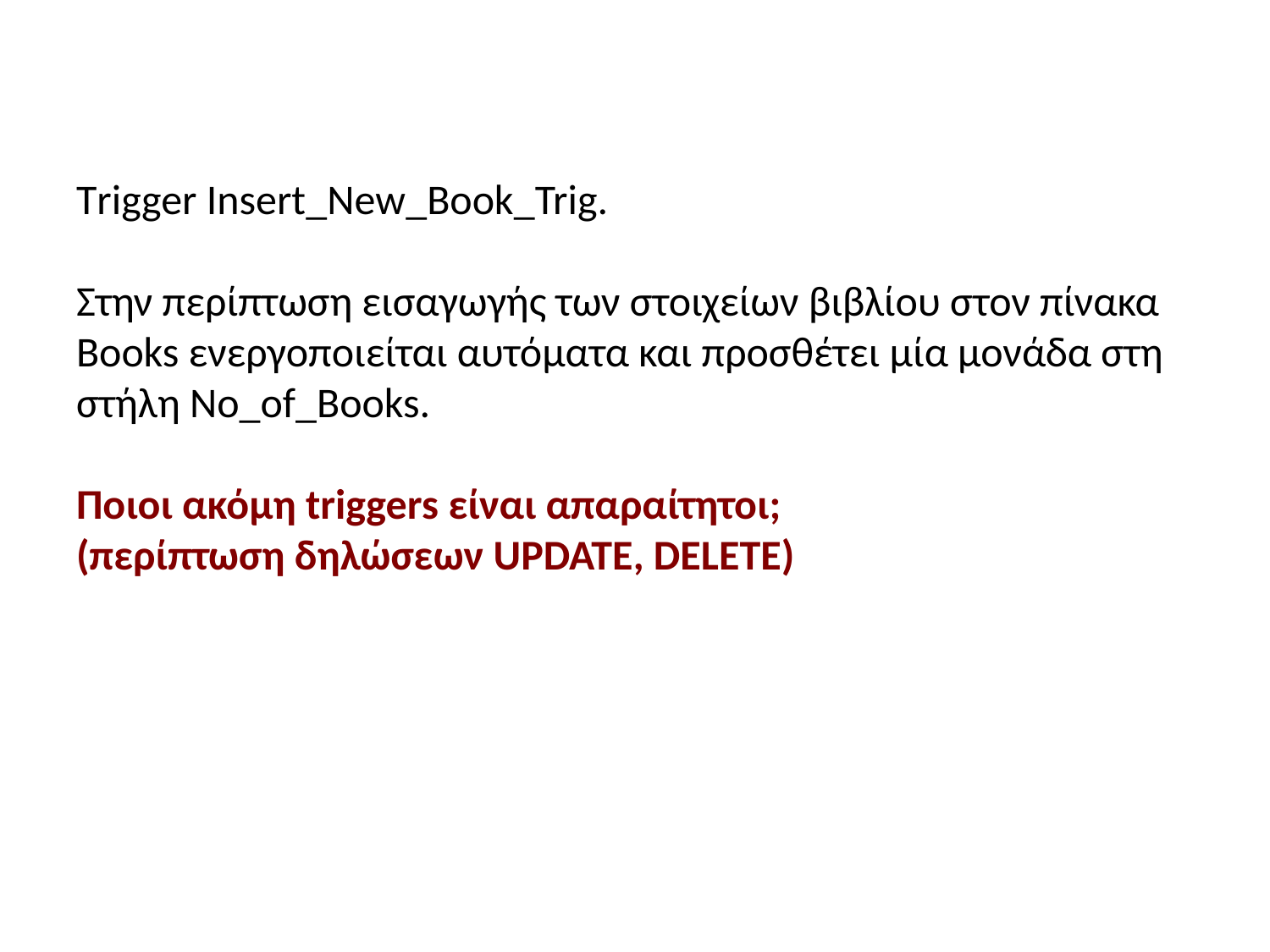

#
Trigger Insert_New_Book_Trig.
Στην περίπτωση εισαγωγής των στοιχείων βιβλίου στον πίνακα Books ενεργοποιείται αυτόματα και προσθέτει μία μονάδα στη στήλη No_of_Books.
Ποιοι ακόμη triggers είναι απαραίτητοι;
(περίπτωση δηλώσεων UPDATE, DELETE)